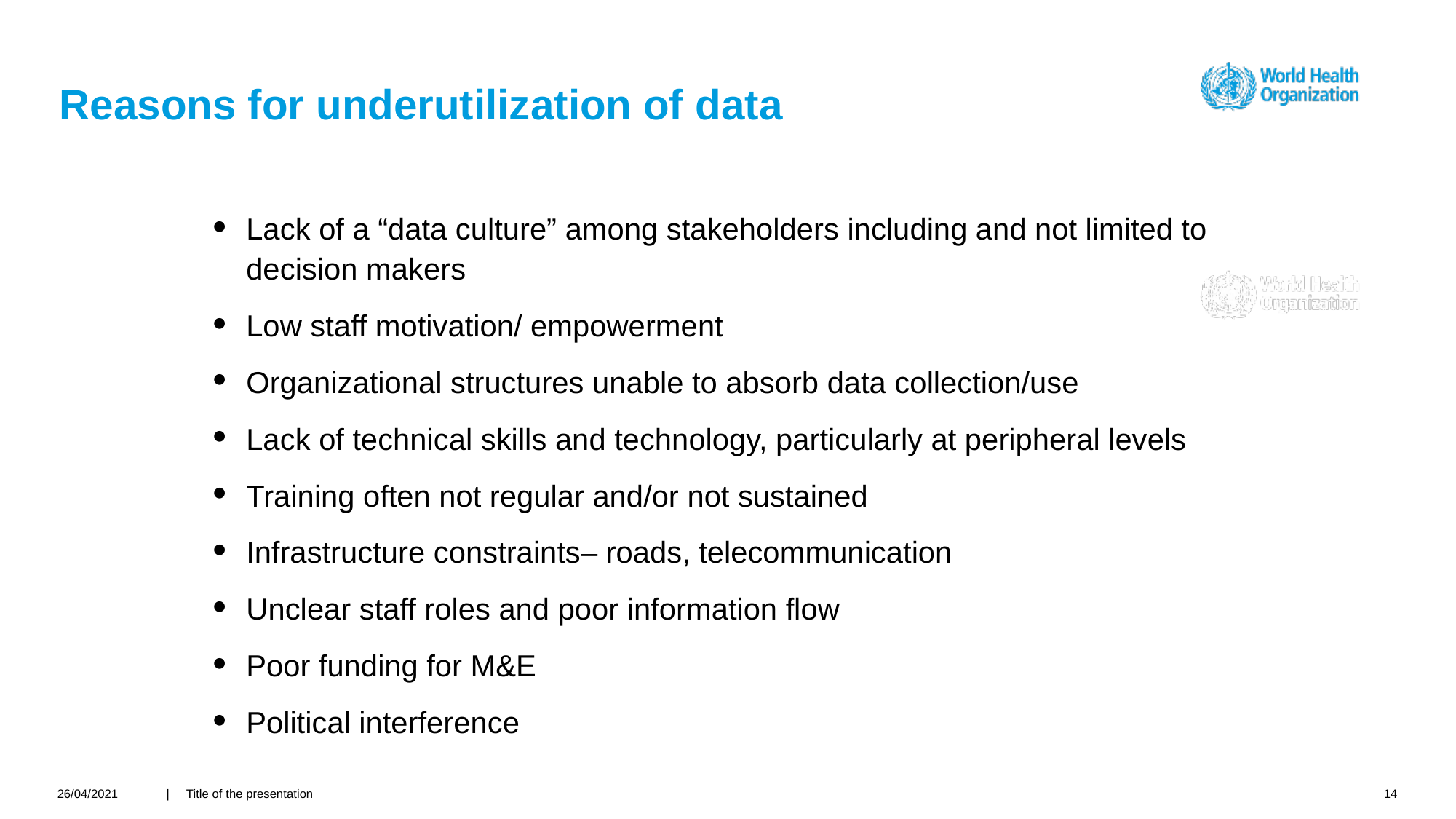

# Reasons for underutilization of data

Lack of a “data culture” among stakeholders including and not limited to decision makers
Low staff motivation/ empowerment
Organizational structures unable to absorb data collection/use
Lack of technical skills and technology, particularly at peripheral levels
Training often not regular and/or not sustained
Infrastructure constraints– roads, telecommunication
Unclear staff roles and poor information flow
Poor funding for M&E
Political interference

26/04/2021
|     Title of the presentation
14